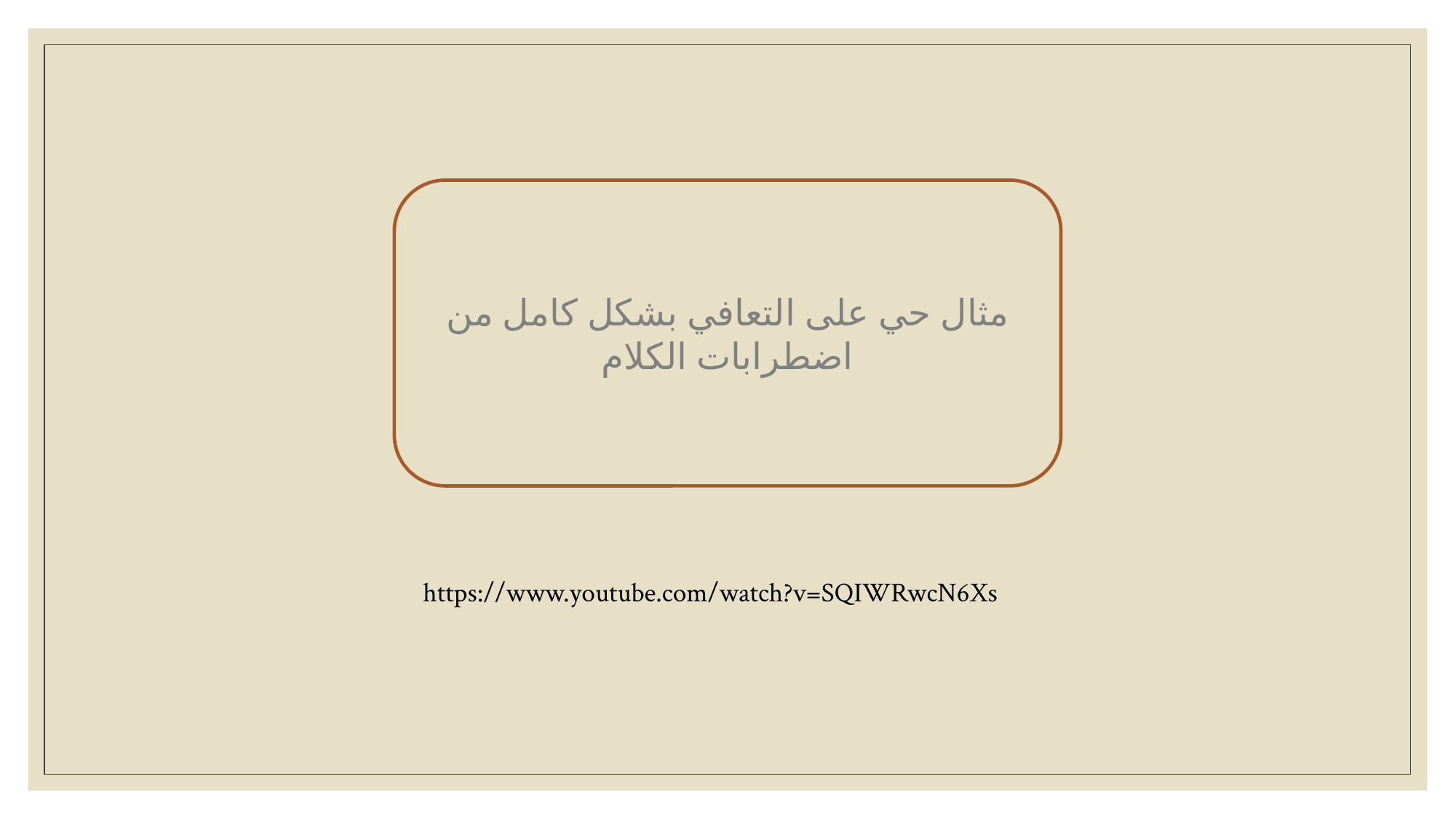

مثال حي على التعافي بشكل كامل من اضطرابات الكلام
     https://www.youtube.com/watch?v=SQIWRwcN6Xs